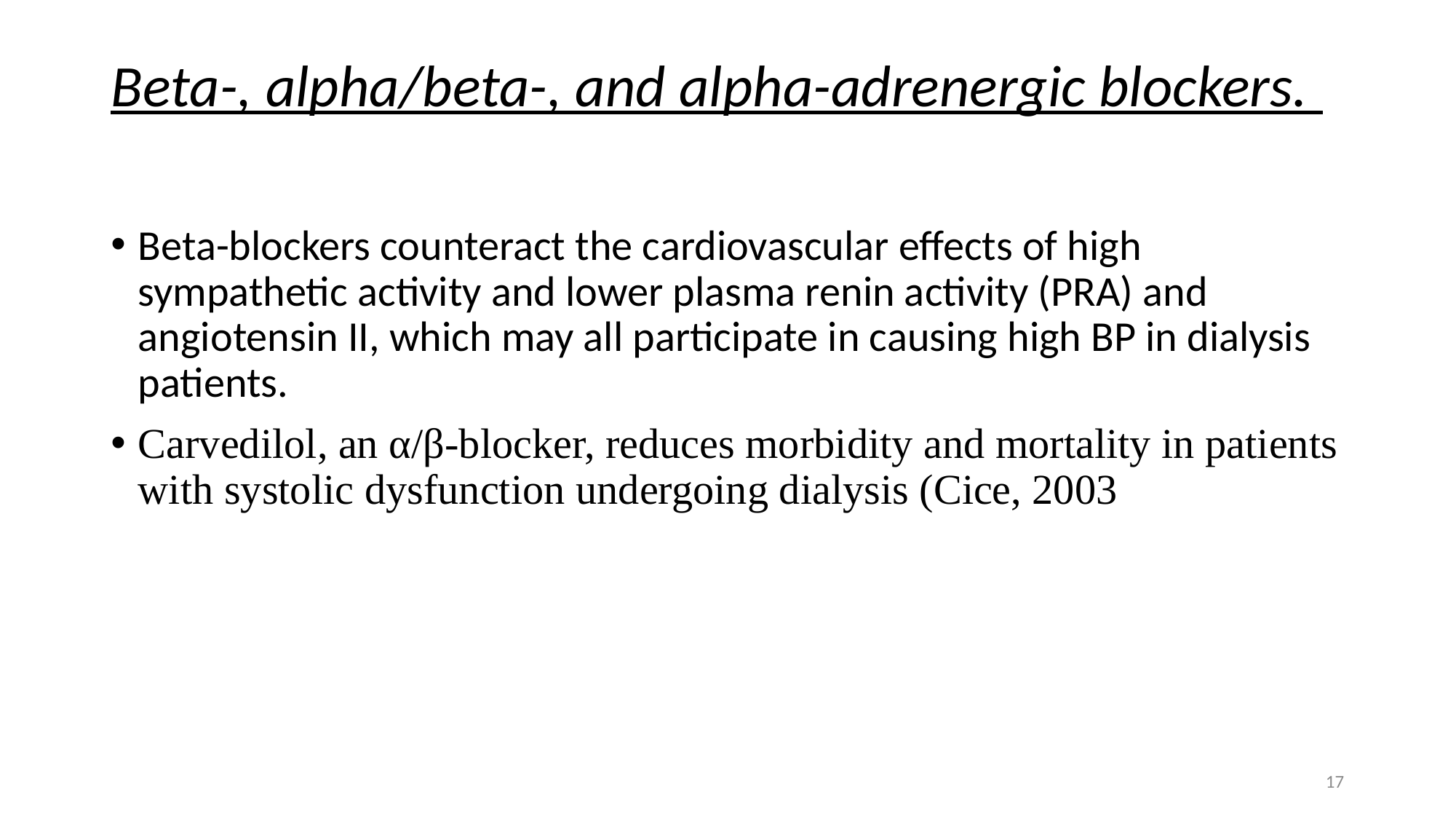

# Beta-, alpha/beta-, and alpha-adrenergic blockers.
Beta-blockers counteract the cardiovascular effects of high sympathetic activity and lower plasma renin activity (PRA) and angiotensin II, which may all participate in causing high BP in dialysis patients.
Carvedilol, an α/β-blocker, reduces morbidity and mortality in patients with systolic dysfunction undergoing dialysis (Cice, 2003

17